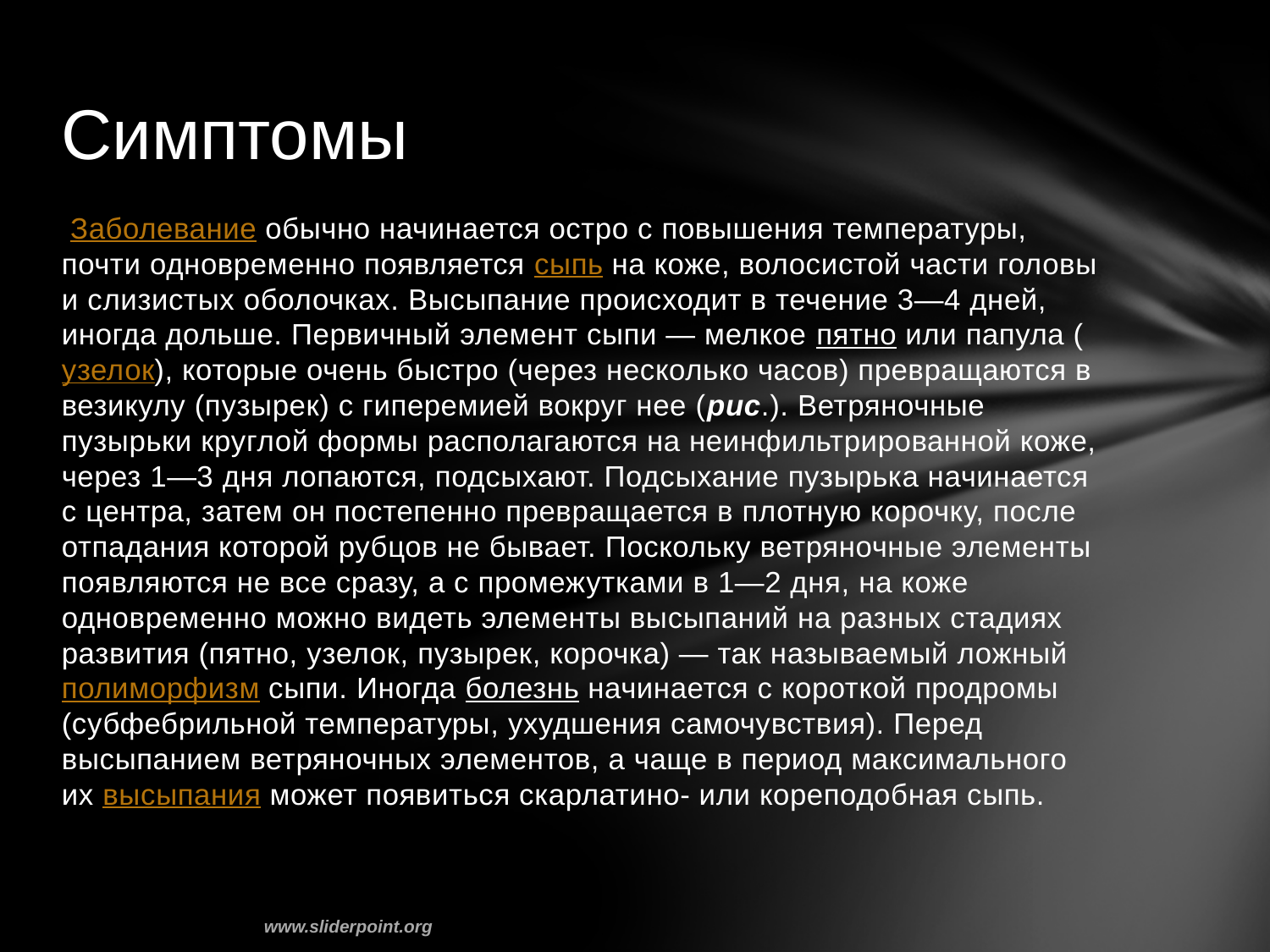

# Симптомы
 Заболевание обычно начинается остро с повышения температуры, почти одновременно появляется сыпь на коже, волосистой части головы и слизистых оболочках. Высыпание происходит в течение 3—4 дней, иногда дольше. Первичный элемент сыпи — мелкое пятно или папула (узелок), которые очень быстро (через несколько часов) превращаются в везикулу (пузырек) с гиперемией вокруг нее (рис.). Ветряночные пузырьки круглой формы располагаются на неинфильтрированной коже, через 1—3 дня лопаются, подсыхают. Подсыхание пузырька начинается с центра, затем он постепенно превращается в плотную корочку, после отпадания которой рубцов не бывает. Поскольку ветряночные элементы появляются не все сразу, а с промежутками в 1—2 дня, на коже одновременно можно видеть элементы высыпаний на разных стадиях развития (пятно, узелок, пузырек, корочка) — так называемый ложный полиморфизм сыпи. Иногда болезнь начинается с короткой продромы (субфебрильной температуры, ухудшения самочувствия). Перед высыпанием ветряночных элементов, а чаще в период максимального их высыпания может появиться скарлатино- или кореподобная сыпь.
www.sliderpoint.org